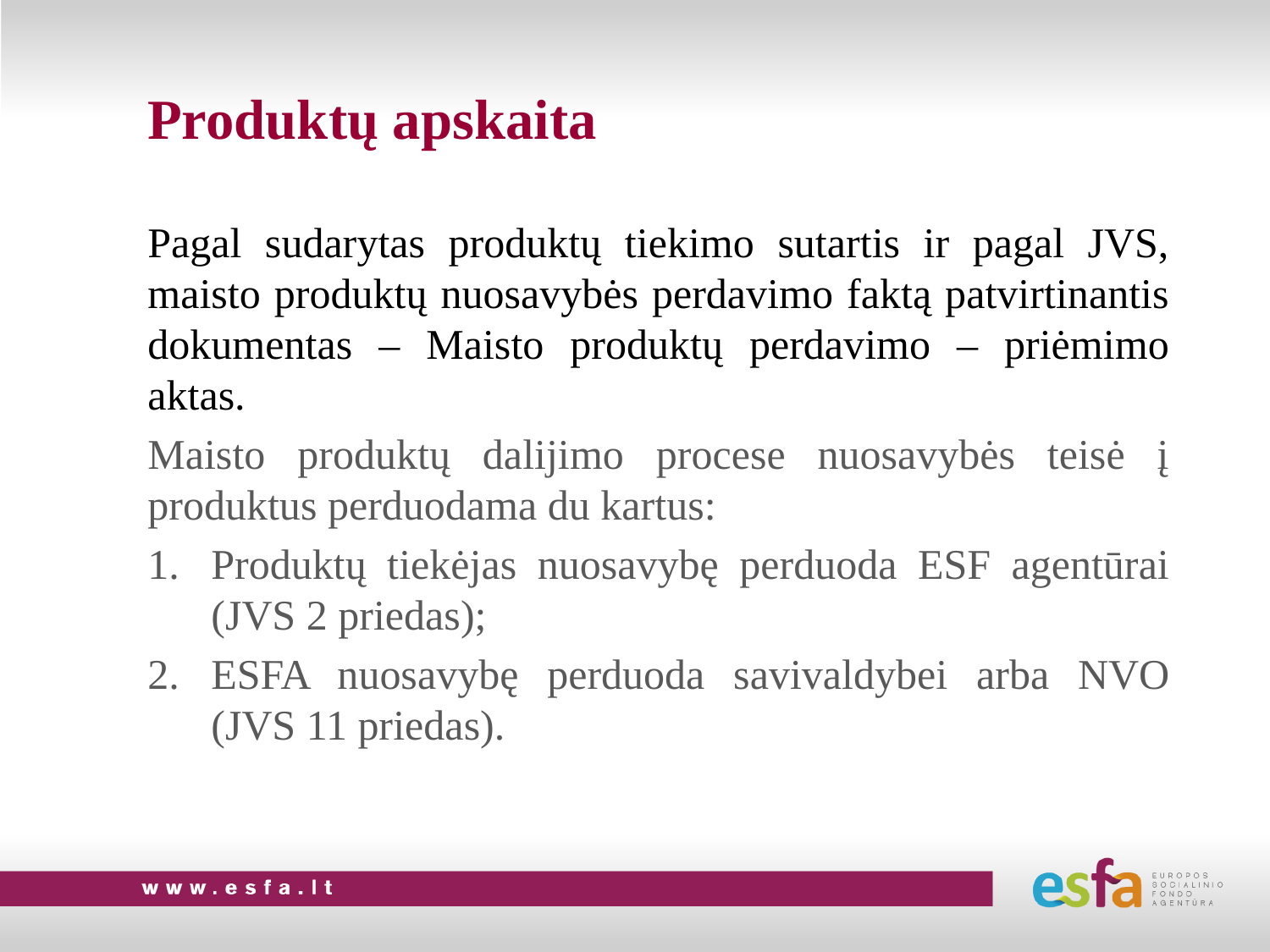

# Produktų apskaita
Pagal sudarytas produktų tiekimo sutartis ir pagal JVS, maisto produktų nuosavybės perdavimo faktą patvirtinantis dokumentas – Maisto produktų perdavimo – priėmimo aktas.
Maisto produktų dalijimo procese nuosavybės teisė į produktus perduodama du kartus:
Produktų tiekėjas nuosavybę perduoda ESF agentūrai (JVS 2 priedas);
ESFA nuosavybę perduoda savivaldybei arba NVO (JVS 11 priedas).